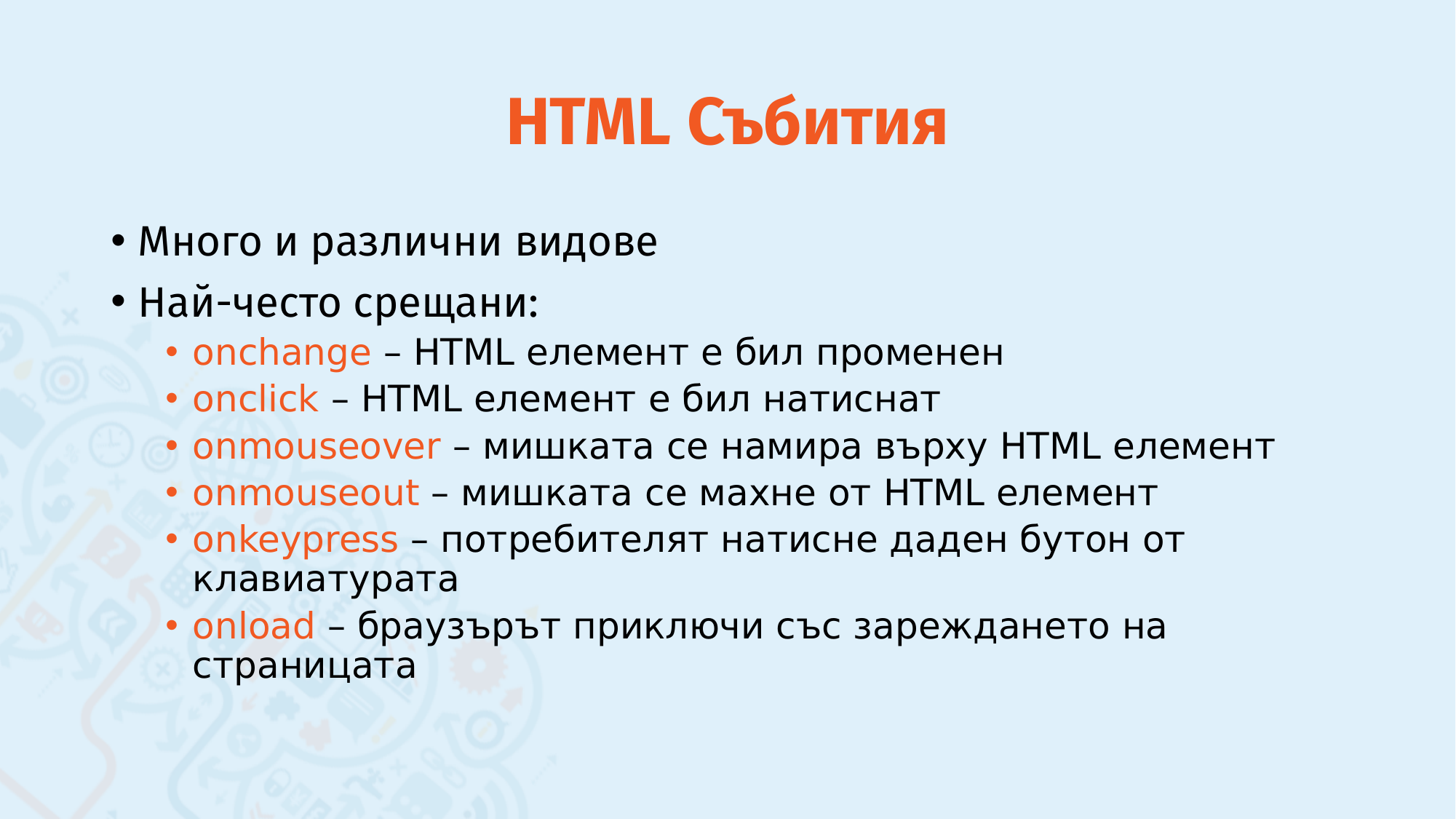

# HTML Събития
Много и различни видове
Най-често срещани:
onchange – HTML елемент е бил променен
onclick – HTML елемент е бил натиснат
onmouseover – мишката се намира върху HTML елемент
onmouseout – мишката се махне от HTML елемент
onkeypress – потребителят натисне даден бутон от клавиатурата
onload – браузърът приключи със зареждането на страницата